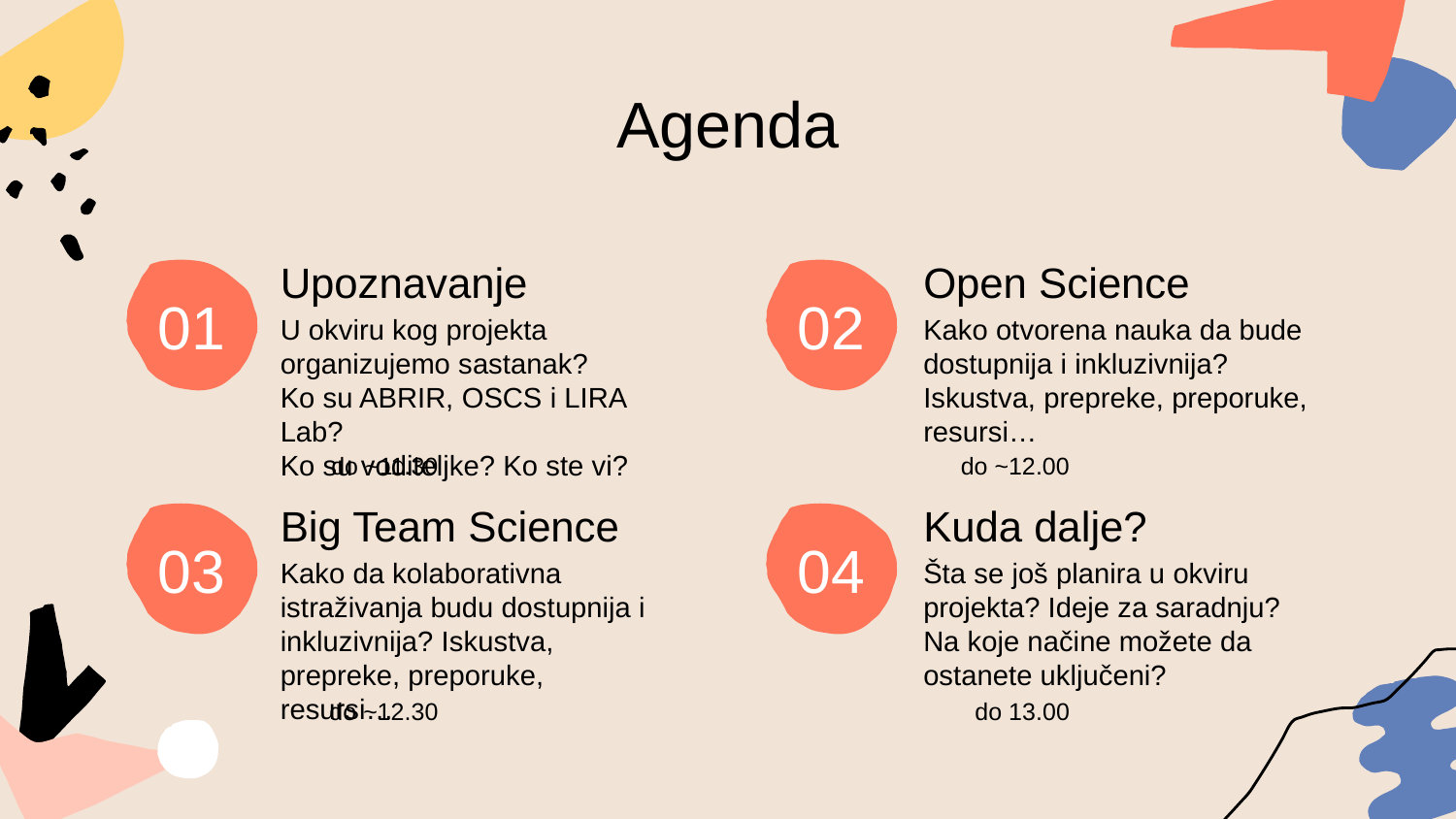

Agenda
# Upoznavanje
Open Science

01
02
U okviru kog projekta organizujemo sastanak?
Ko su ABRIR, OSCS i LIRA Lab?
Ko su voditeljke? Ko ste vi?
Kako otvorena nauka da bude dostupnija i inkluzivnija?
Iskustva, prepreke, preporuke, resursi…
do ~11.30
do ~12.00
Big Team Science
Kuda dalje?

03
04
Šta se još planira u okviru projekta? Ideje za saradnju?
Na koje načine možete da ostanete uključeni?
Kako da kolaborativna istraživanja budu dostupnija i inkluzivnija? Iskustva, prepreke, preporuke, resursi…
do ~12.30
do 13.00